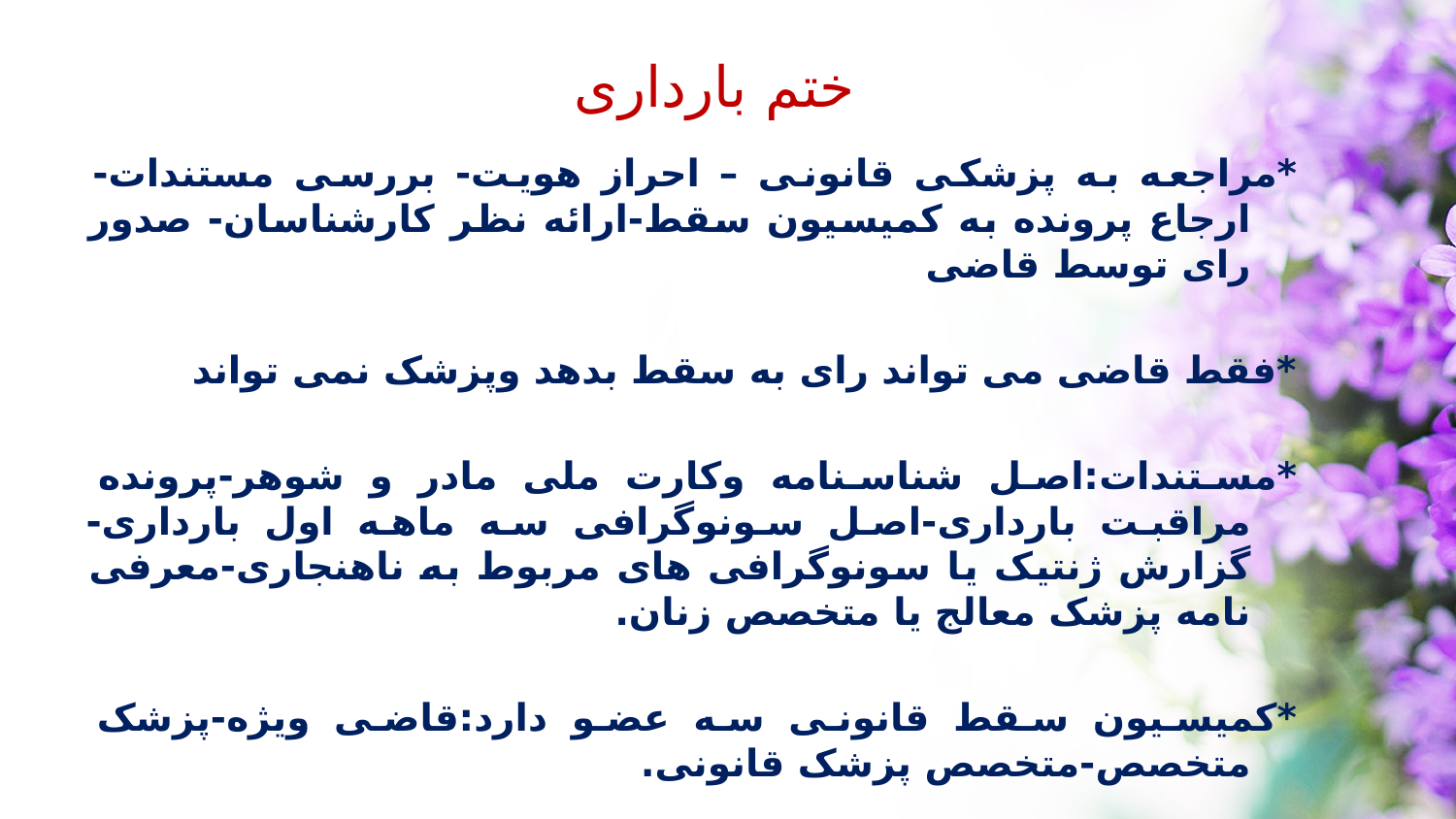

ختم بارداری
*مراجعه به پزشکی قانونی – احراز هویت- بررسی مستندات- ارجاع پرونده به کمیسیون سقط-ارائه نظر کارشناسان- صدور رای توسط قاضی

*فقط قاضی می تواند رای به سقط بدهد وپزشک نمی تواند

*مستندات:اصل شناسنامه وکارت ملی مادر و شوهر-پرونده مراقبت بارداری-اصل سونوگرافی سه ماهه اول بارداری-گزارش ژنتیک یا سونوگرافی های مربوط به ناهنجاری-معرفی نامه پزشک معالج یا متخصص زنان.

*کمیسیون سقط قانونی سه عضو دارد:قاضی ویژه-پزشک متخصص-متخصص پزشک قانونی.